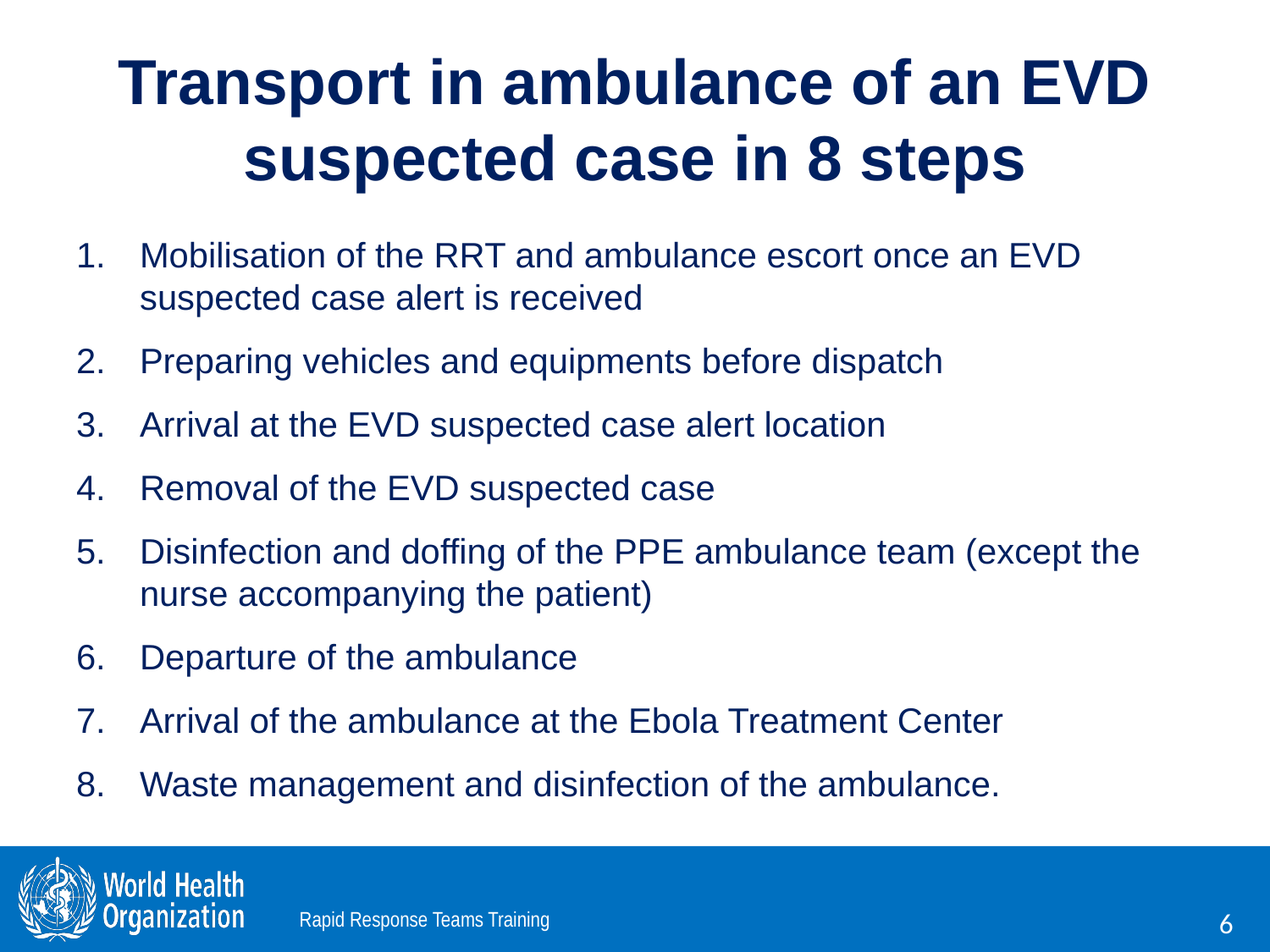

# Transport in ambulance of an EVD suspected case in 8 steps
Mobilisation of the RRT and ambulance escort once an EVD suspected case alert is received
Preparing vehicles and equipments before dispatch
Arrival at the EVD suspected case alert location
Removal of the EVD suspected case
Disinfection and doffing of the PPE ambulance team (except the nurse accompanying the patient)
Departure of the ambulance
Arrival of the ambulance at the Ebola Treatment Center
Waste management and disinfection of the ambulance.